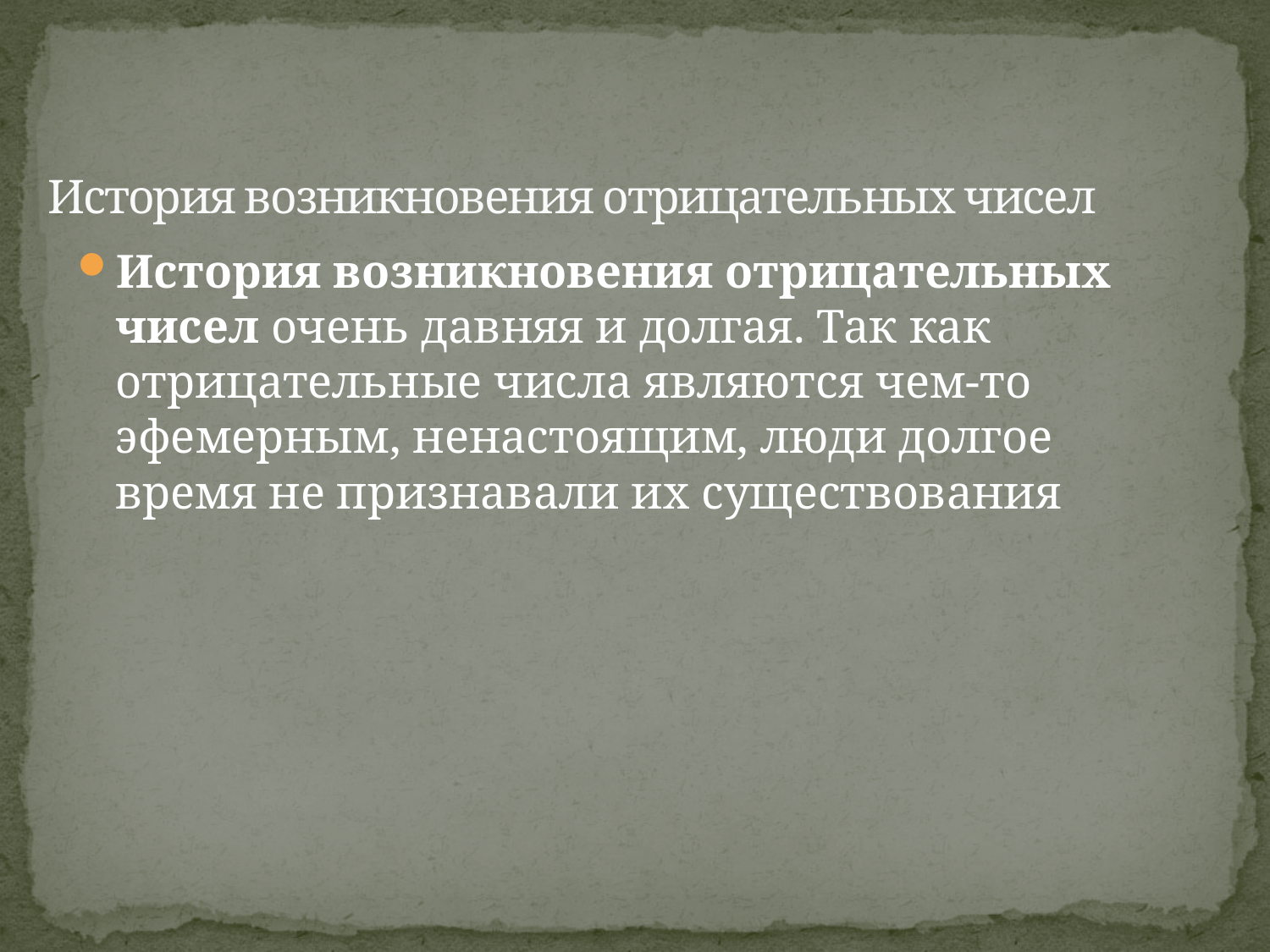

# История возникновения отрицательных чисел
История возникновения отрицательных чисел очень давняя и долгая. Так как отрицательные числа являются чем-то эфемерным, ненастоящим, люди долгое время не признавали их существования